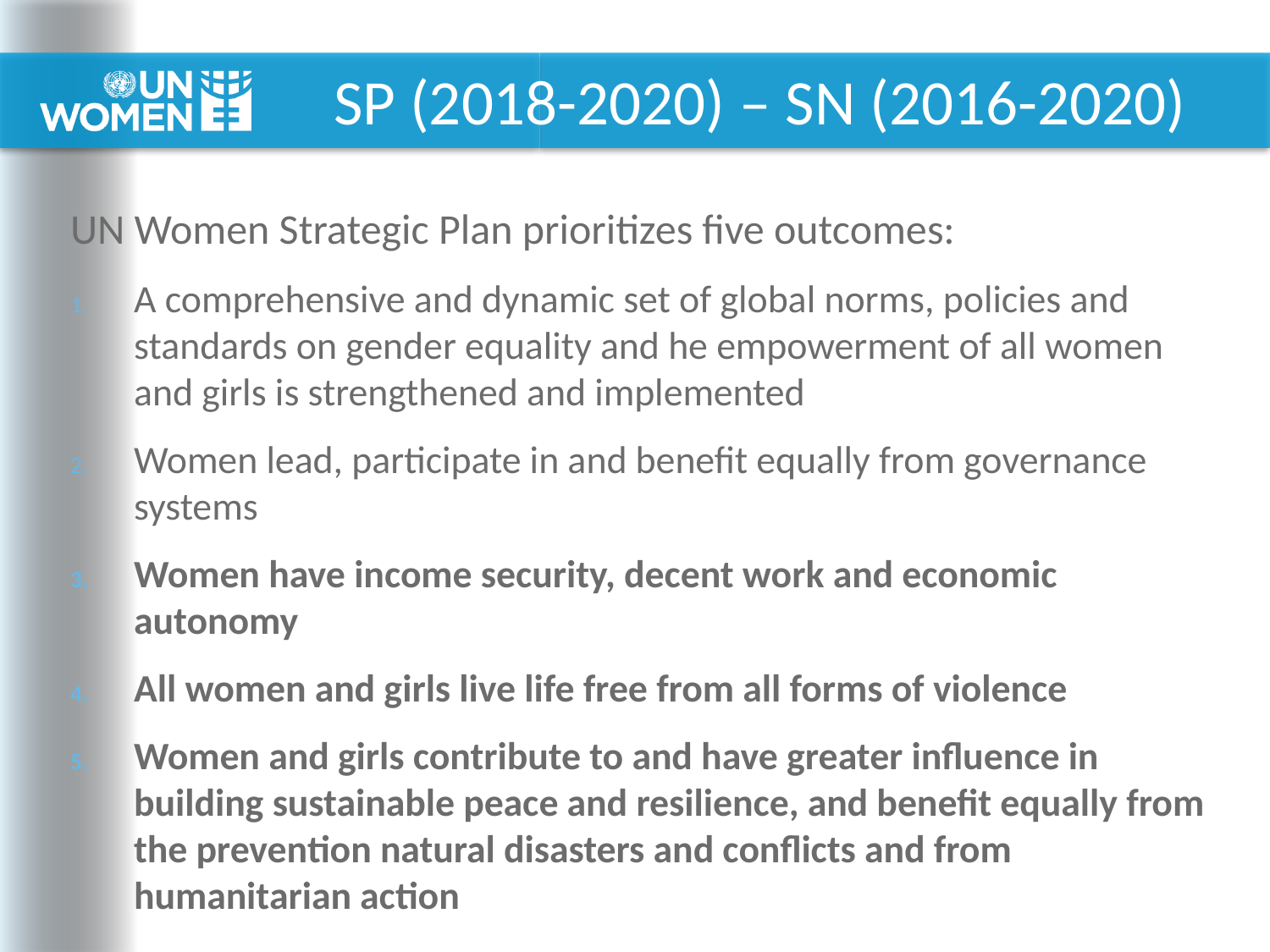

# SP (2018-2020) – SN (2016-2020)
UN Women Strategic Plan prioritizes five outcomes:
A comprehensive and dynamic set of global norms, policies and standards on gender equality and he empowerment of all women and girls is strengthened and implemented
Women lead, participate in and benefit equally from governance systems
Women have income security, decent work and economic autonomy
All women and girls live life free from all forms of violence
Women and girls contribute to and have greater influence in building sustainable peace and resilience, and benefit equally from the prevention natural disasters and conflicts and from humanitarian action